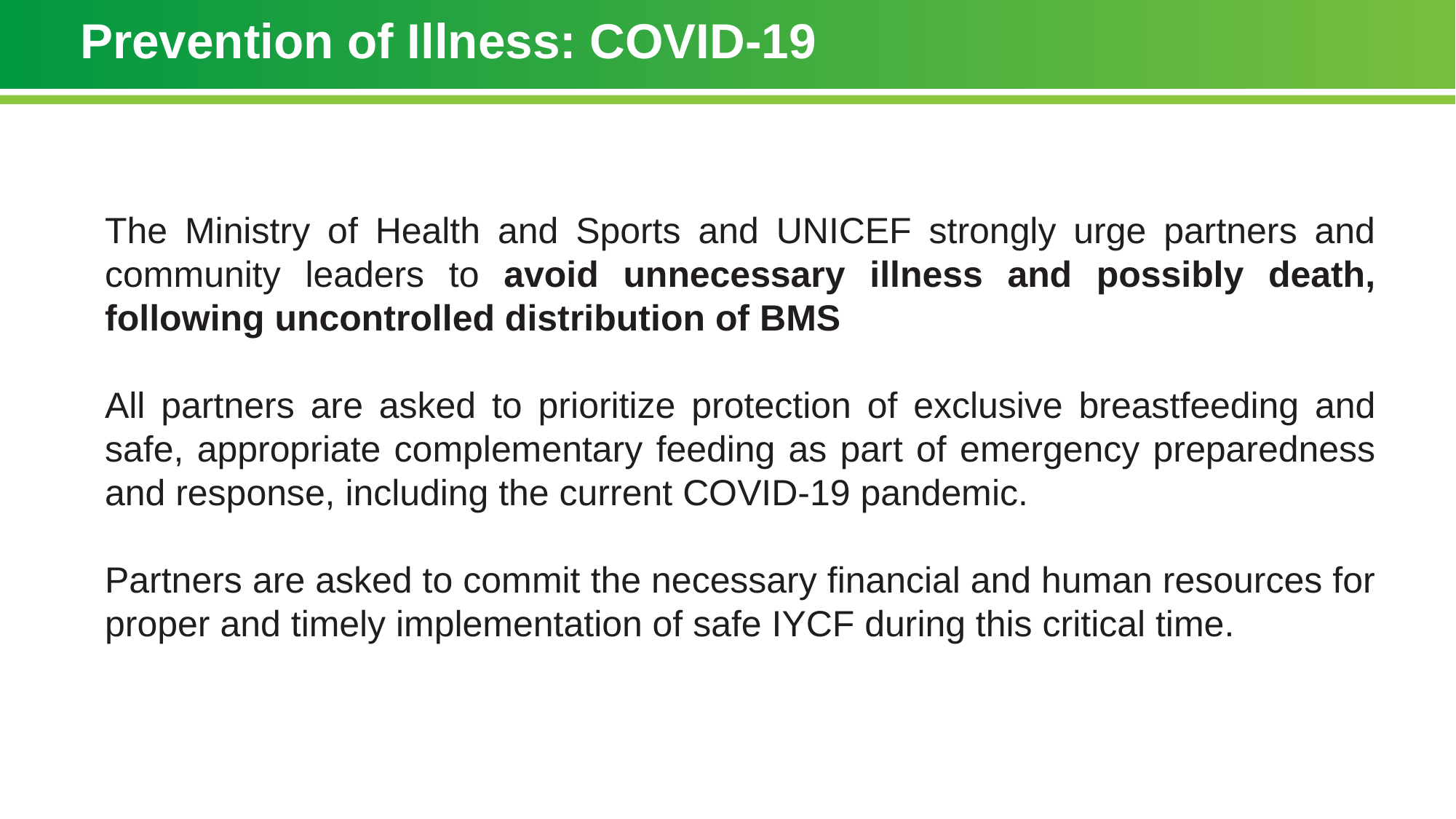

# Prevention of Illness: COVID-19
The Ministry of Health and Sports and UNICEF strongly urge partners and community leaders to avoid unnecessary illness and possibly death, following uncontrolled distribution of BMS

All partners are asked to prioritize protection of exclusive breastfeeding and safe, appropriate complementary feeding as part of emergency preparedness and response, including the current COVID-19 pandemic.

Partners are asked to commit the necessary financial and human resources for proper and timely implementation of safe IYCF during this critical time.